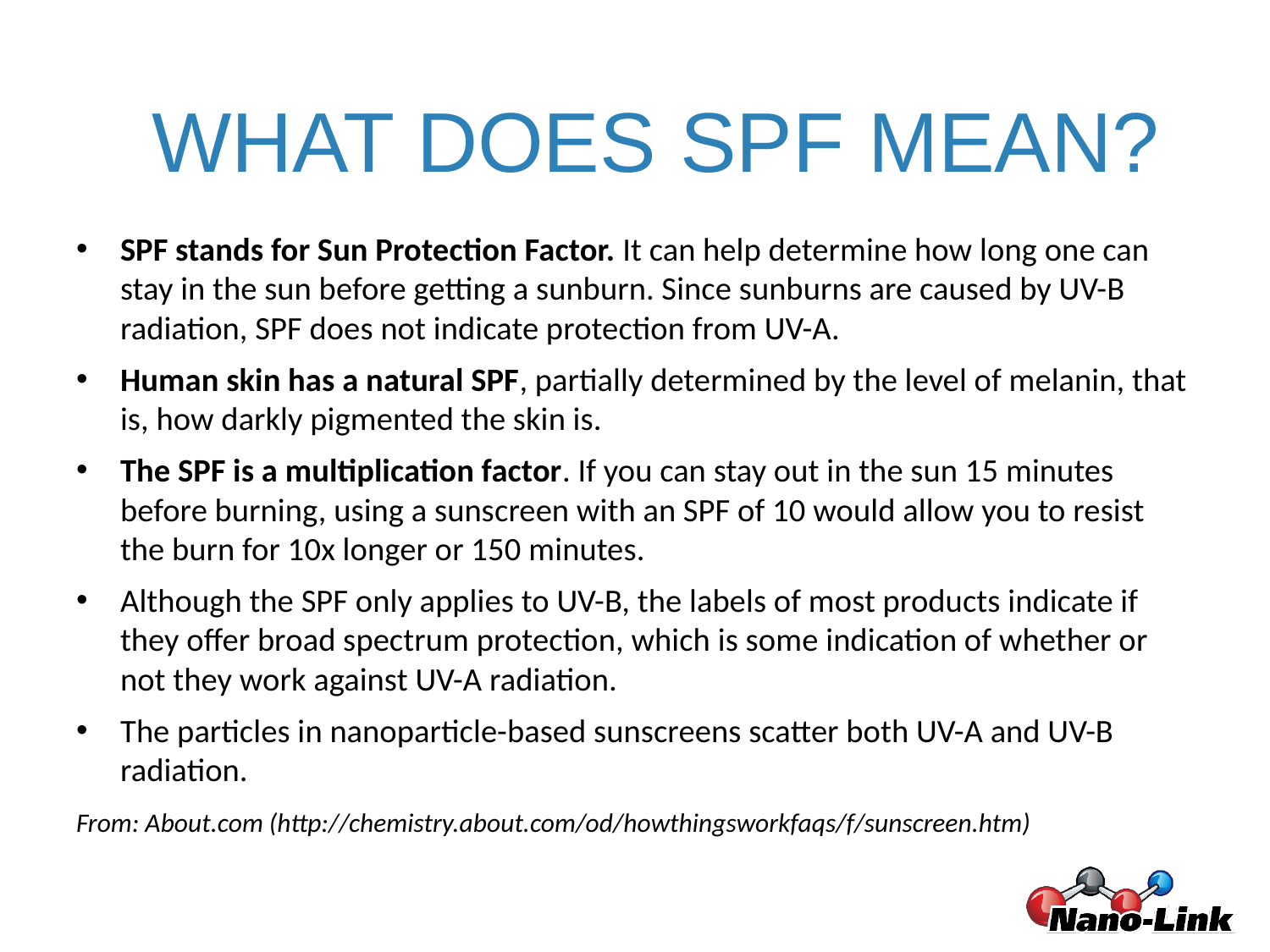

WHAT DOES SPF MEAN?
SPF stands for Sun Protection Factor. It can help determine how long one can stay in the sun before getting a sunburn. Since sunburns are caused by UV-B radiation, SPF does not indicate protection from UV-A.
Human skin has a natural SPF, partially determined by the level of melanin, that is, how darkly pigmented the skin is.
The SPF is a multiplication factor. If you can stay out in the sun 15 minutes before burning, using a sunscreen with an SPF of 10 would allow you to resist the burn for 10x longer or 150 minutes.
Although the SPF only applies to UV-B, the labels of most products indicate if they offer broad spectrum protection, which is some indication of whether or not they work against UV-A radiation.
The particles in nanoparticle-based sunscreens scatter both UV-A and UV-B radiation.
From: About.com (http://chemistry.about.com/od/howthingsworkfaqs/f/sunscreen.htm)